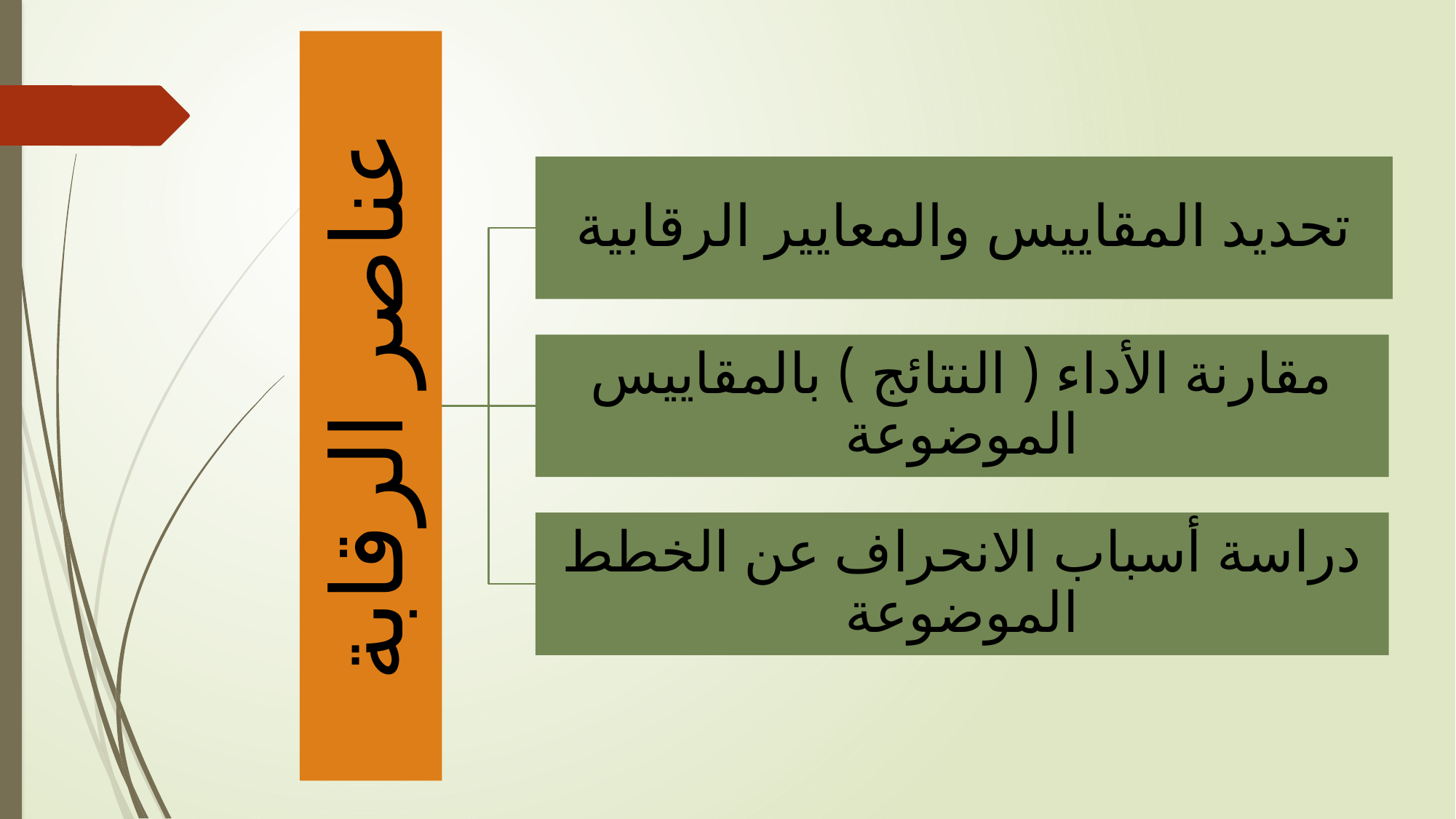

عناصر الرقابة
تحديد المقاييس والمعايير الرقابية
مقارنة الأداء ( النتائج ) بالمقاييس الموضوعة
دراسة أسباب الانحراف عن الخطط الموضوعة